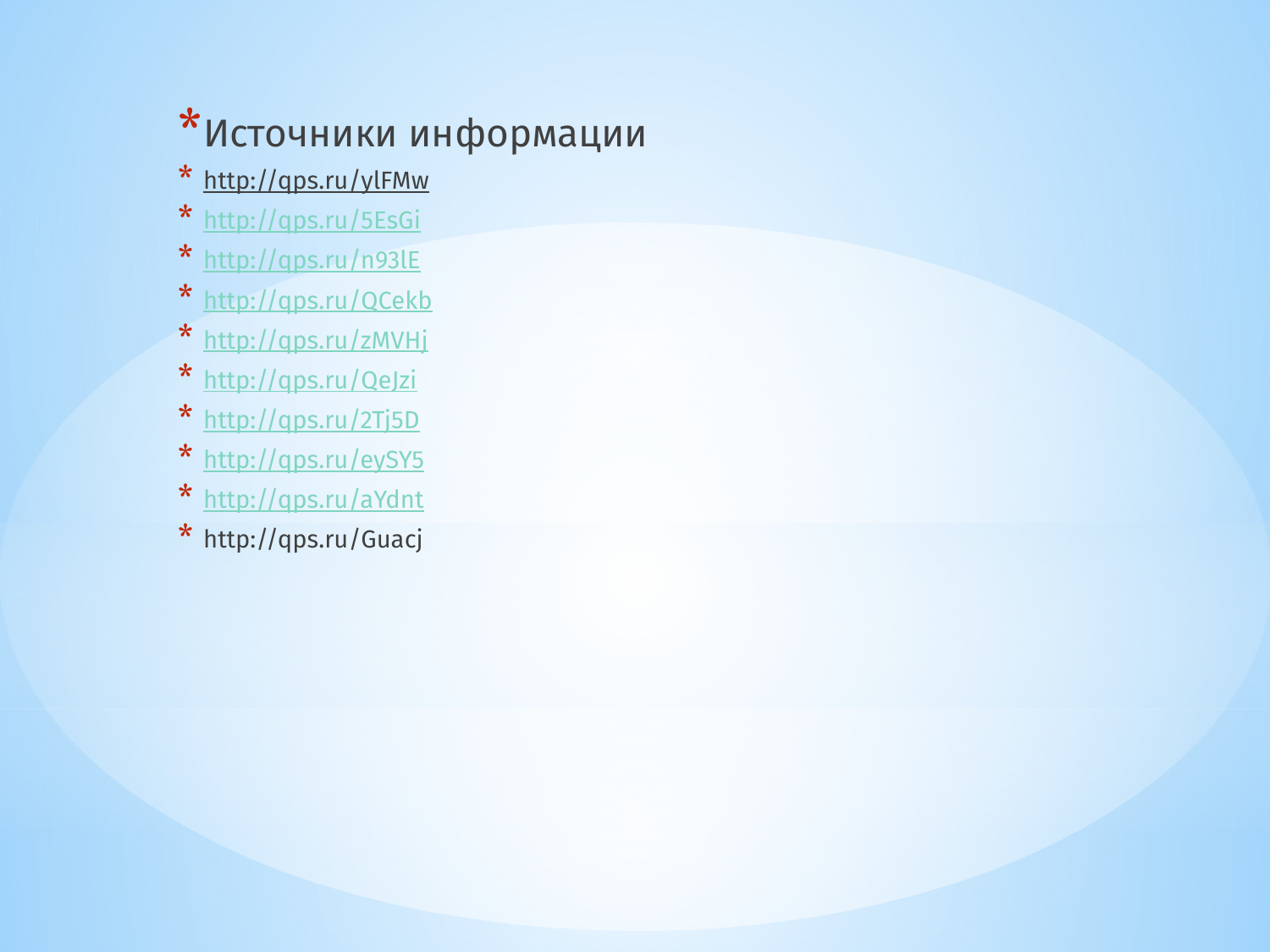

Источники информации
http://qps.ru/ylFMw
http://qps.ru/5EsGi
http://qps.ru/n93lE
http://qps.ru/QCekb
http://qps.ru/zMVHj
http://qps.ru/QeJzi
http://qps.ru/2Tj5D
http://qps.ru/eySY5
http://qps.ru/aYdnt
http://qps.ru/Guacj

#